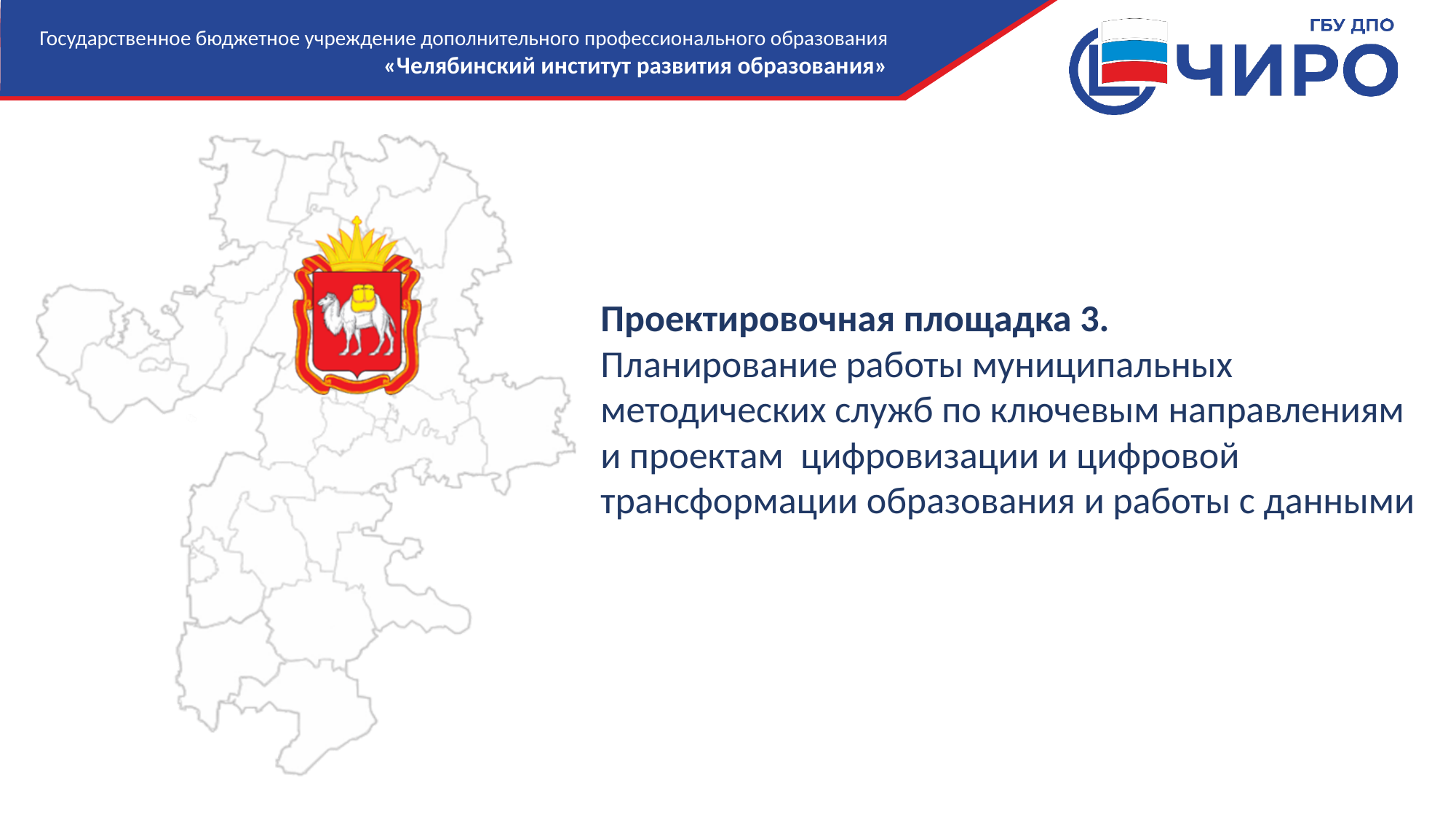

# Проектировочная площадка 3. Планирование работы муниципальных методических служб по ключевым направлениям и проектам  цифровизации и цифровой трансформации образования и работы с данными